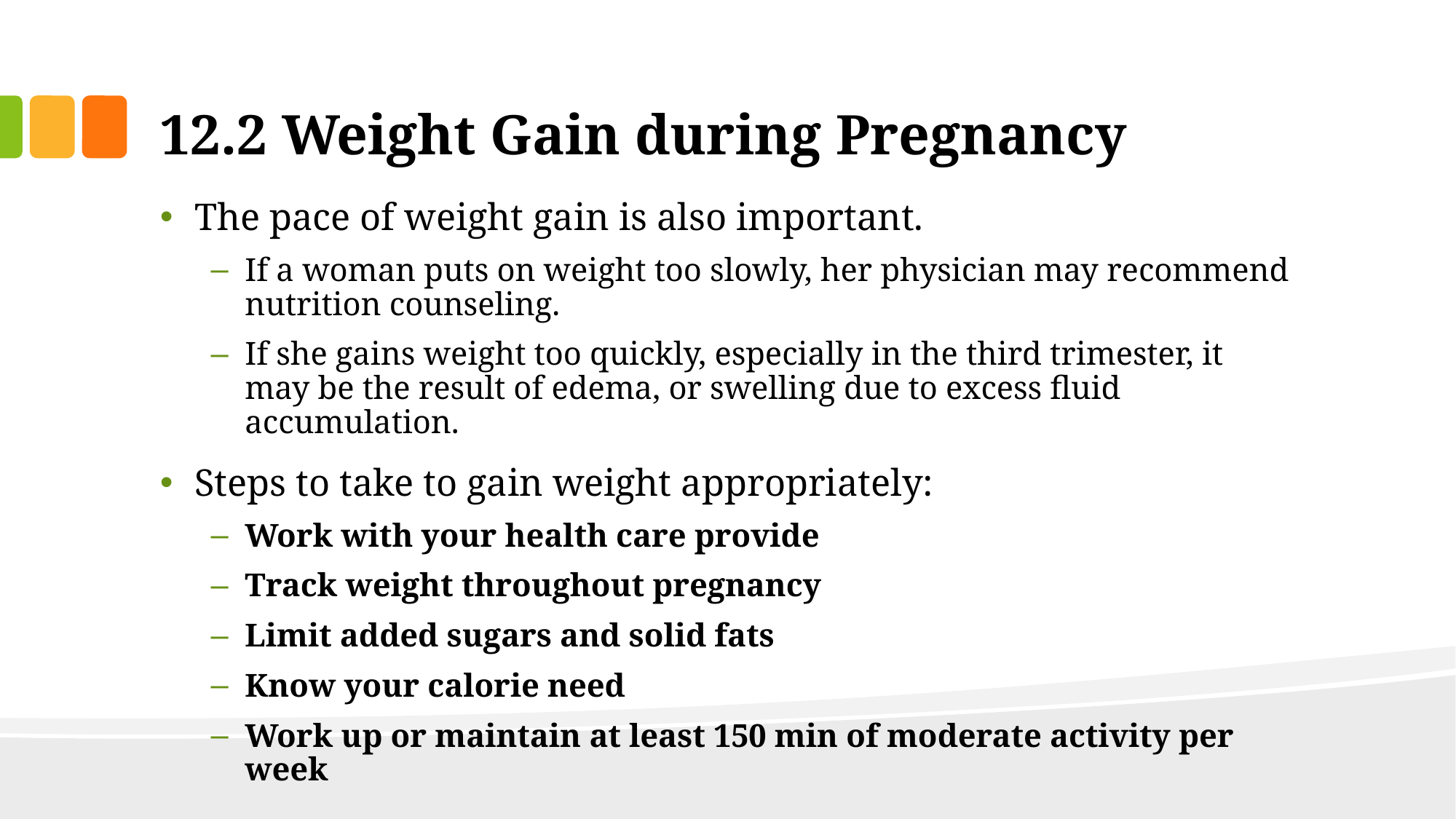

# 12.2 Weight Gain during Pregnancy
The pace of weight gain is also important.
If a woman puts on weight too slowly, her physician may recommend nutrition counseling.
If she gains weight too quickly, especially in the third trimester, it may be the result of edema, or swelling due to excess fluid accumulation.
Steps to take to gain weight appropriately:
Work with your health care provide
Track weight throughout pregnancy
Limit added sugars and solid fats
Know your calorie need
Work up or maintain at least 150 min of moderate activity per week